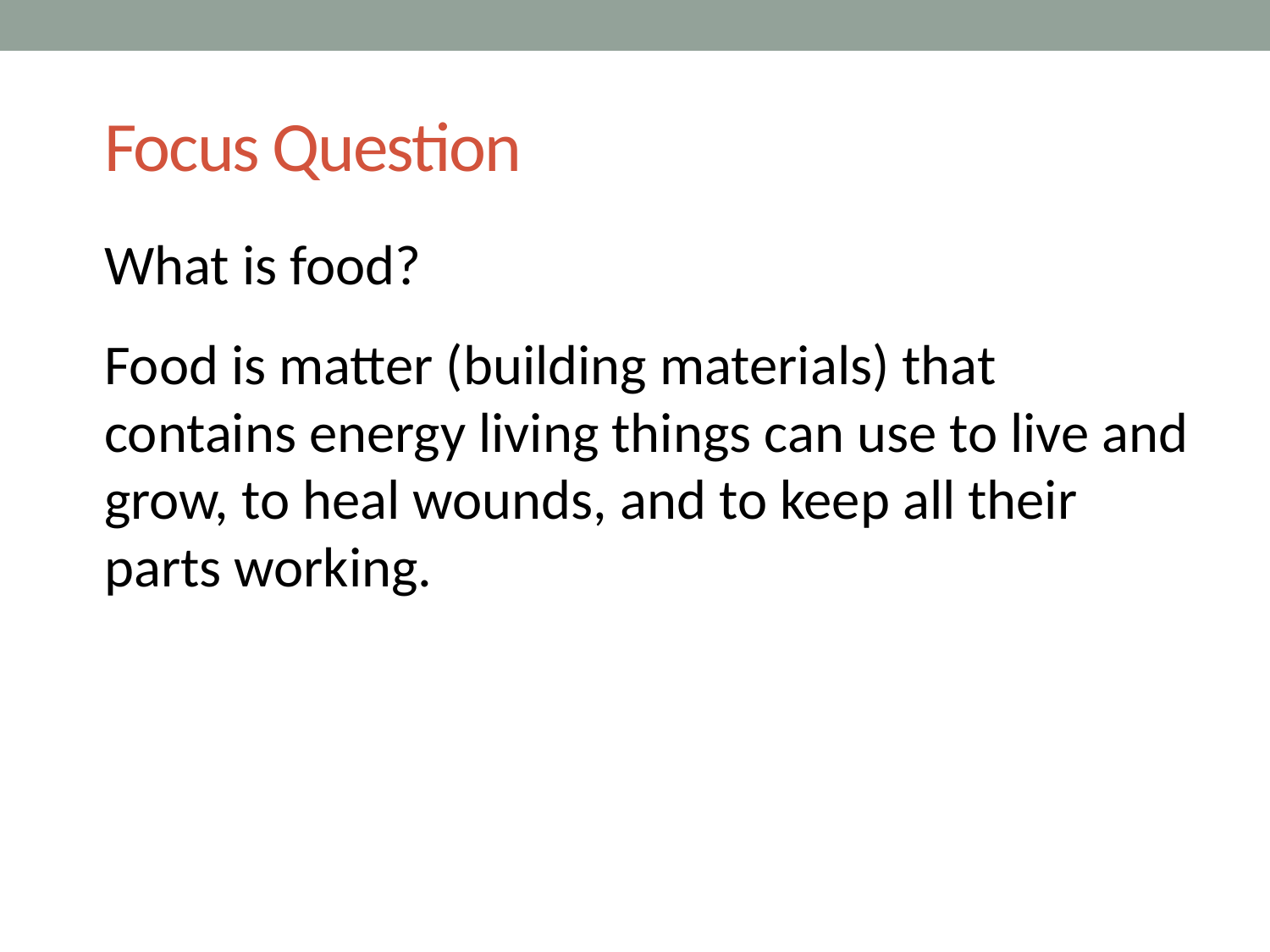

# Focus Question
What is food?
Food is matter (building materials) that contains energy living things can use to live and grow, to heal wounds, and to keep all their parts working.